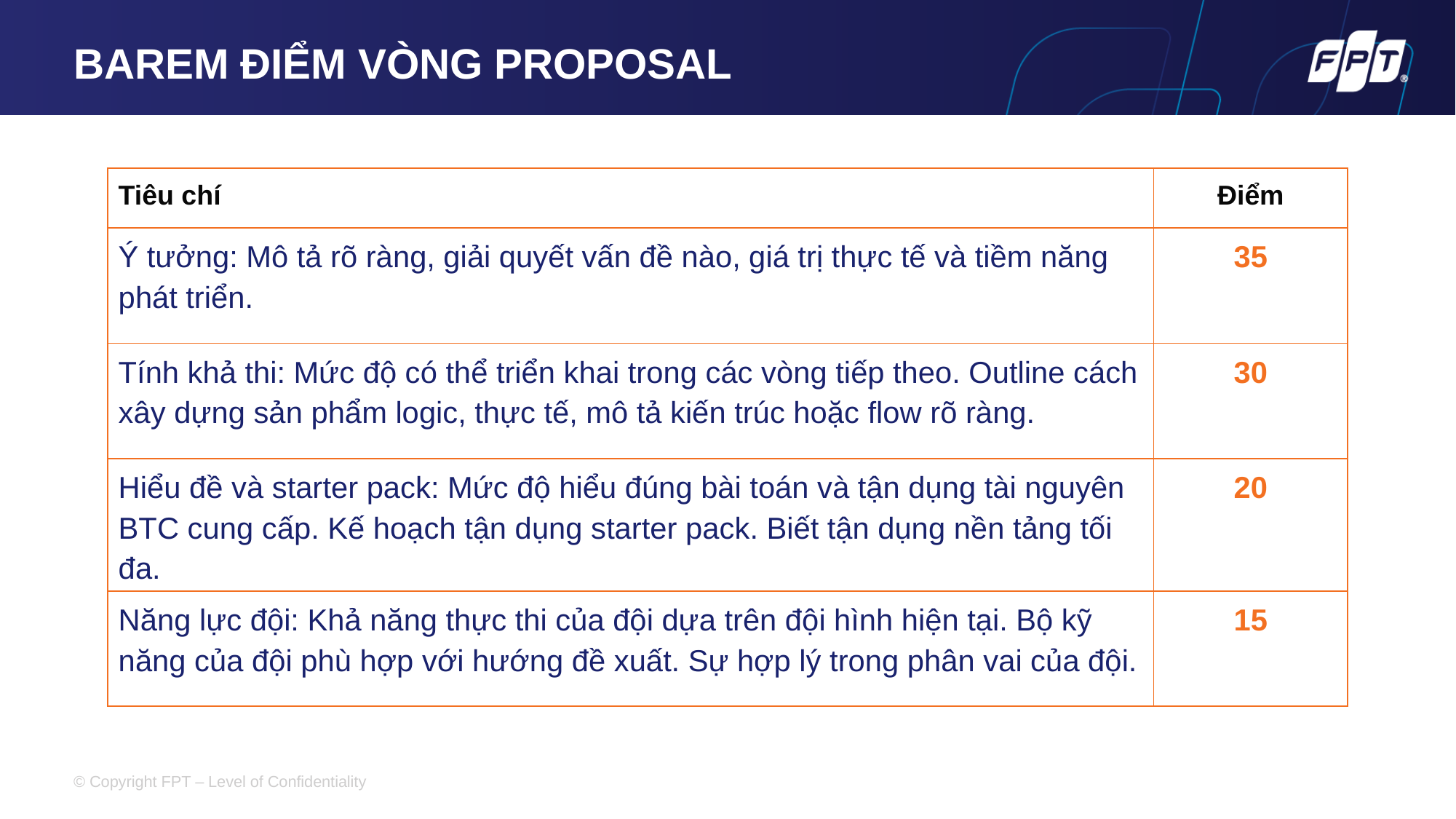

# BAREM ĐIỂM VÒNG PROPOSAL
| Tiêu chí | Điểm |
| --- | --- |
| Ý tưởng: Mô tả rõ ràng, giải quyết vấn đề nào, giá trị thực tế và tiềm năng phát triển. | 35 |
| Tính khả thi: Mức độ có thể triển khai trong các vòng tiếp theo. Outline cách xây dựng sản phẩm logic, thực tế, mô tả kiến trúc hoặc flow rõ ràng. | 30 |
| Hiểu đề và starter pack: Mức độ hiểu đúng bài toán và tận dụng tài nguyên BTC cung cấp. Kế hoạch tận dụng starter pack. Biết tận dụng nền tảng tối đa. | 20 |
| Năng lực đội: Khả năng thực thi của đội dựa trên đội hình hiện tại. Bộ kỹ năng của đội phù hợp với hướng đề xuất. Sự hợp lý trong phân vai của đội. | 15 |